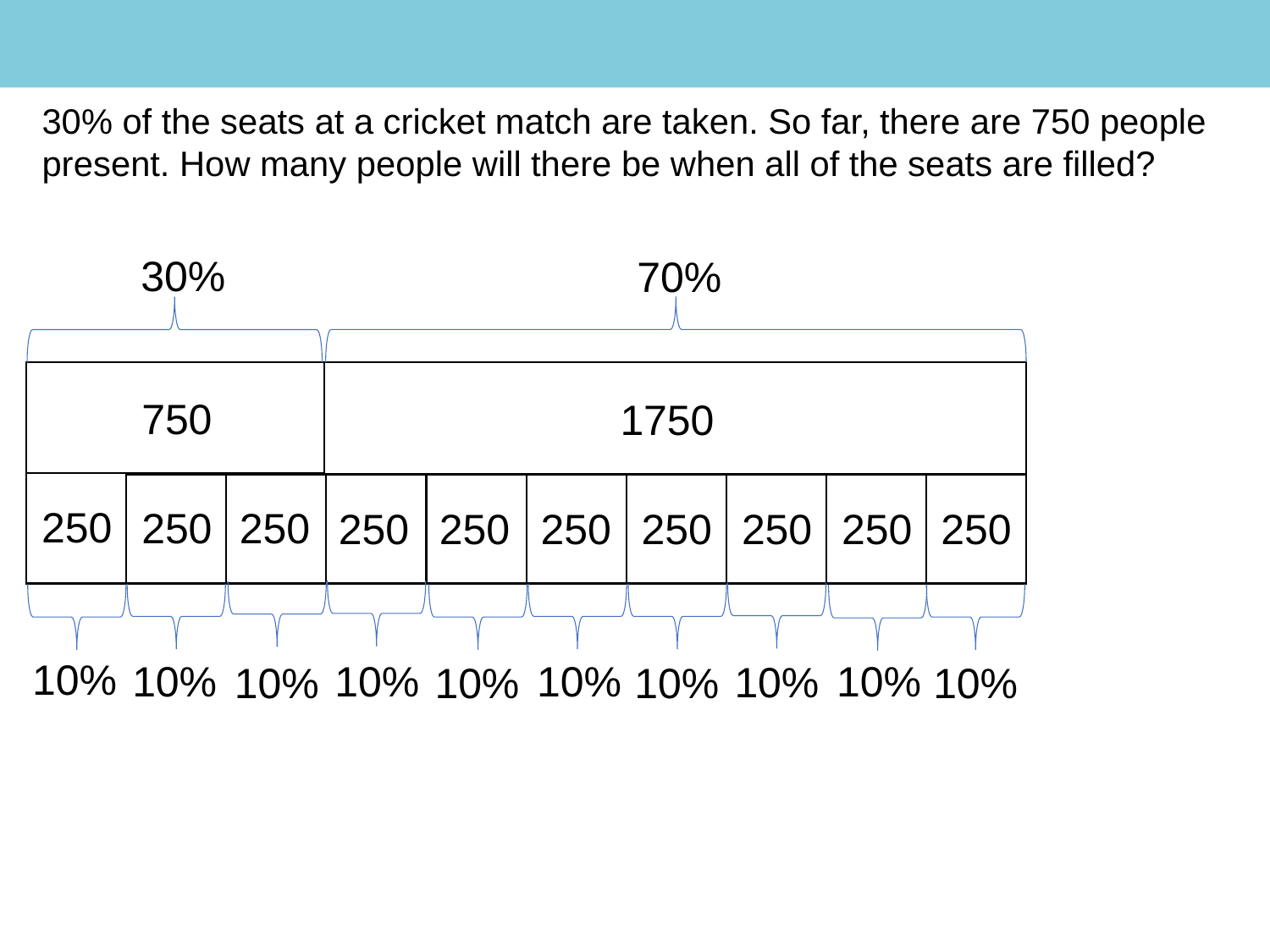

30% of the seats at a cricket match are taken. So far, there are 750 people present. How many people will there be when all of the seats are filled?

30%
70%

750
1750

250
250
250
250
250
250
250
250
250
250

10%
10%
10%
10%
10%
10%
10%
10%
10%
10%